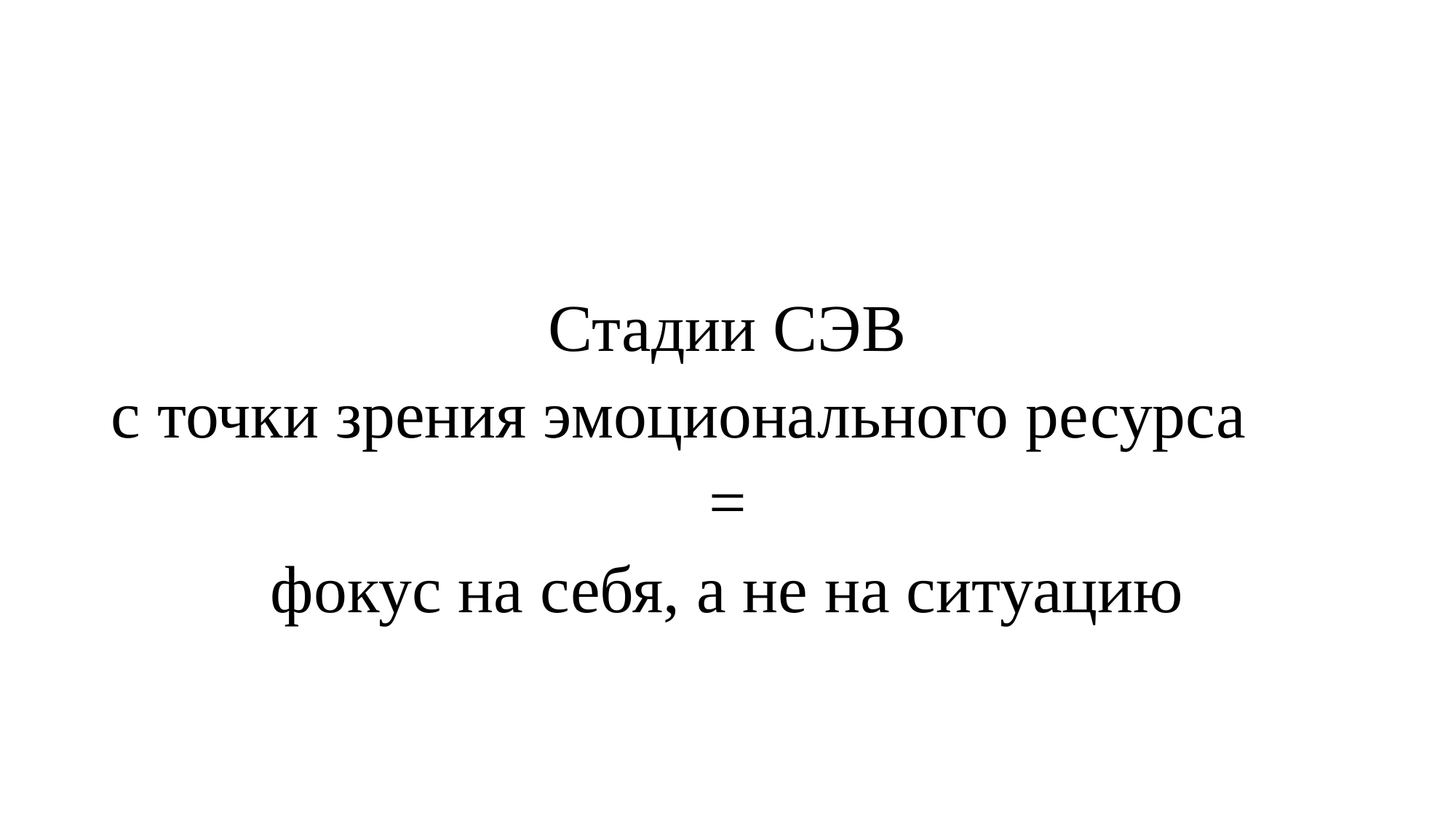

#
Стадии СЭВ
с точки зрения эмоционального ресурса
=
фокус на себя, а не на ситуацию